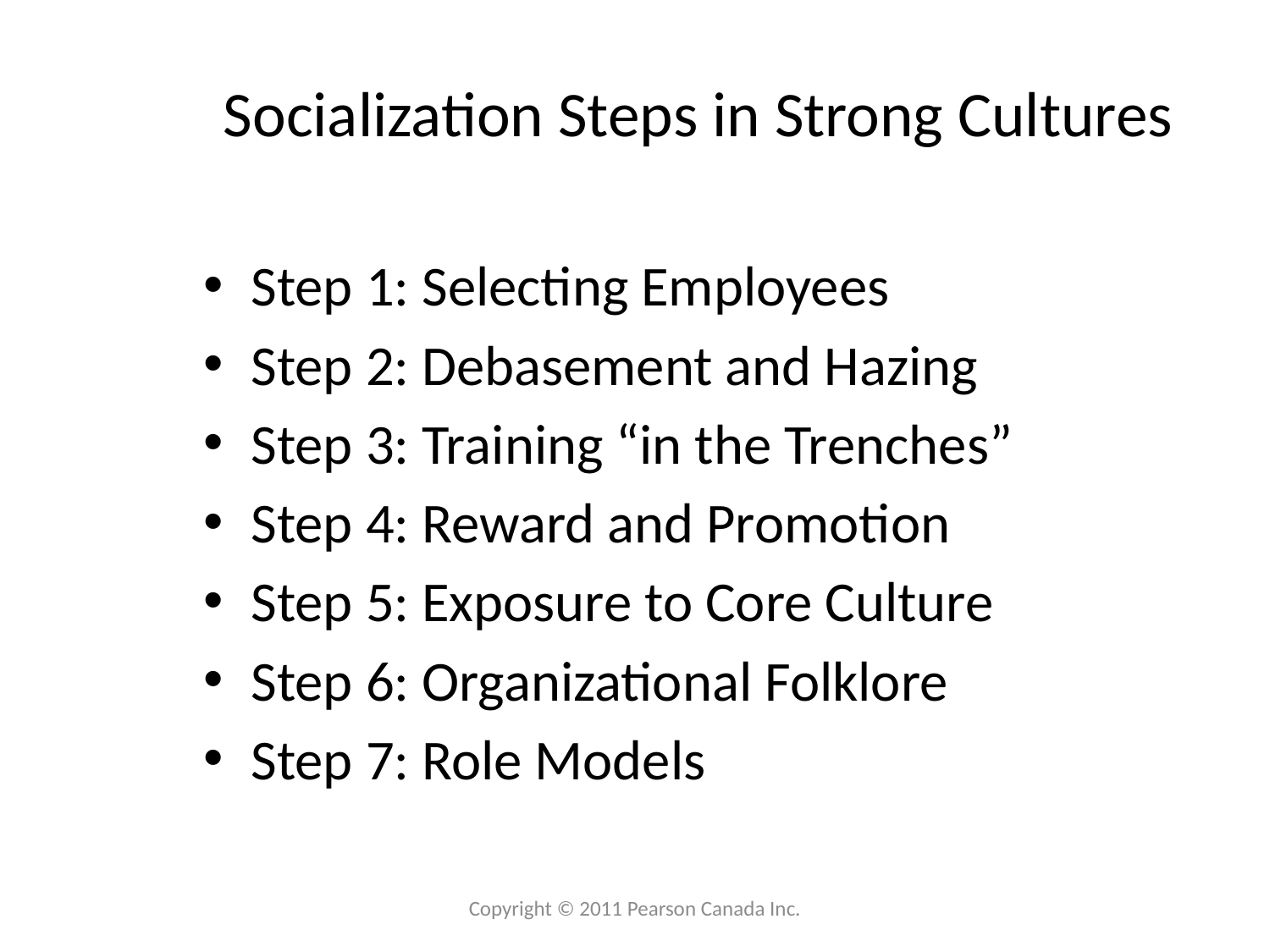

# Socialization Steps in Strong Cultures
Step 1: Selecting Employees
Step 2: Debasement and Hazing
Step 3: Training “in the Trenches”
Step 4: Reward and Promotion
Step 5: Exposure to Core Culture
Step 6: Organizational Folklore
Step 7: Role Models
Copyright © 2011 Pearson Canada Inc.